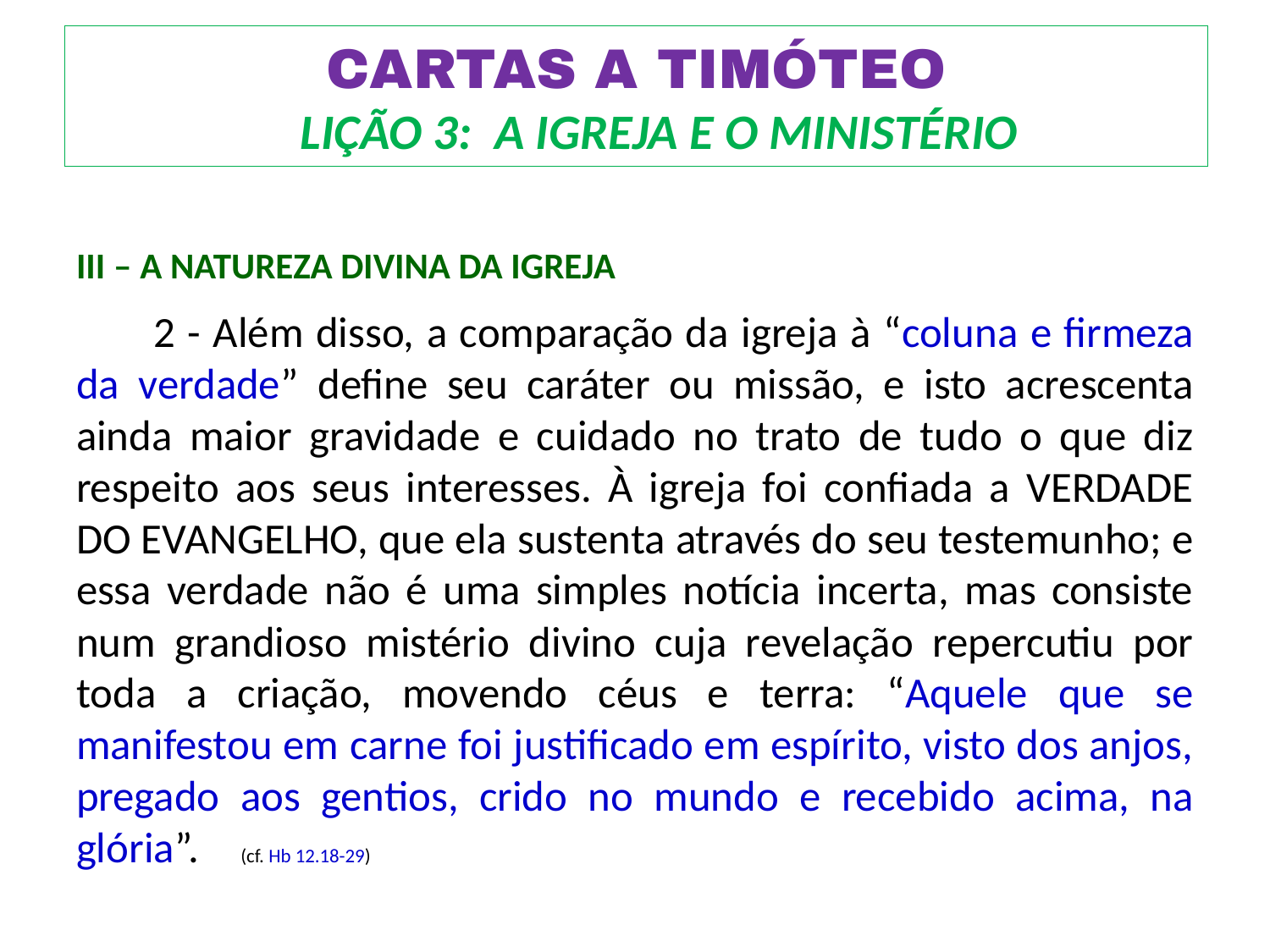

# CARTAS A TIMÓTEO LIÇÃO 3:  A IGREJA E O MINISTÉRIO
III – A NATUREZA DIVINA DA IGREJA

	2 - Além disso, a comparação da igreja à “coluna e firmeza da verdade” define seu caráter ou missão, e isto acrescenta ainda maior gravidade e cuidado no trato de tudo o que diz respeito aos seus interesses. À igreja foi confiada a VERDADE DO EVANGELHO, que ela sustenta através do seu testemunho; e essa verdade não é uma simples notícia incerta, mas consiste num grandioso mistério divino cuja revelação repercutiu por toda a criação, movendo céus e terra: “Aquele que se manifestou em carne foi justificado em espírito, visto dos anjos, pregado aos gentios, crido no mundo e recebido acima, na glória”.		 (cf. Hb 12.18-29)